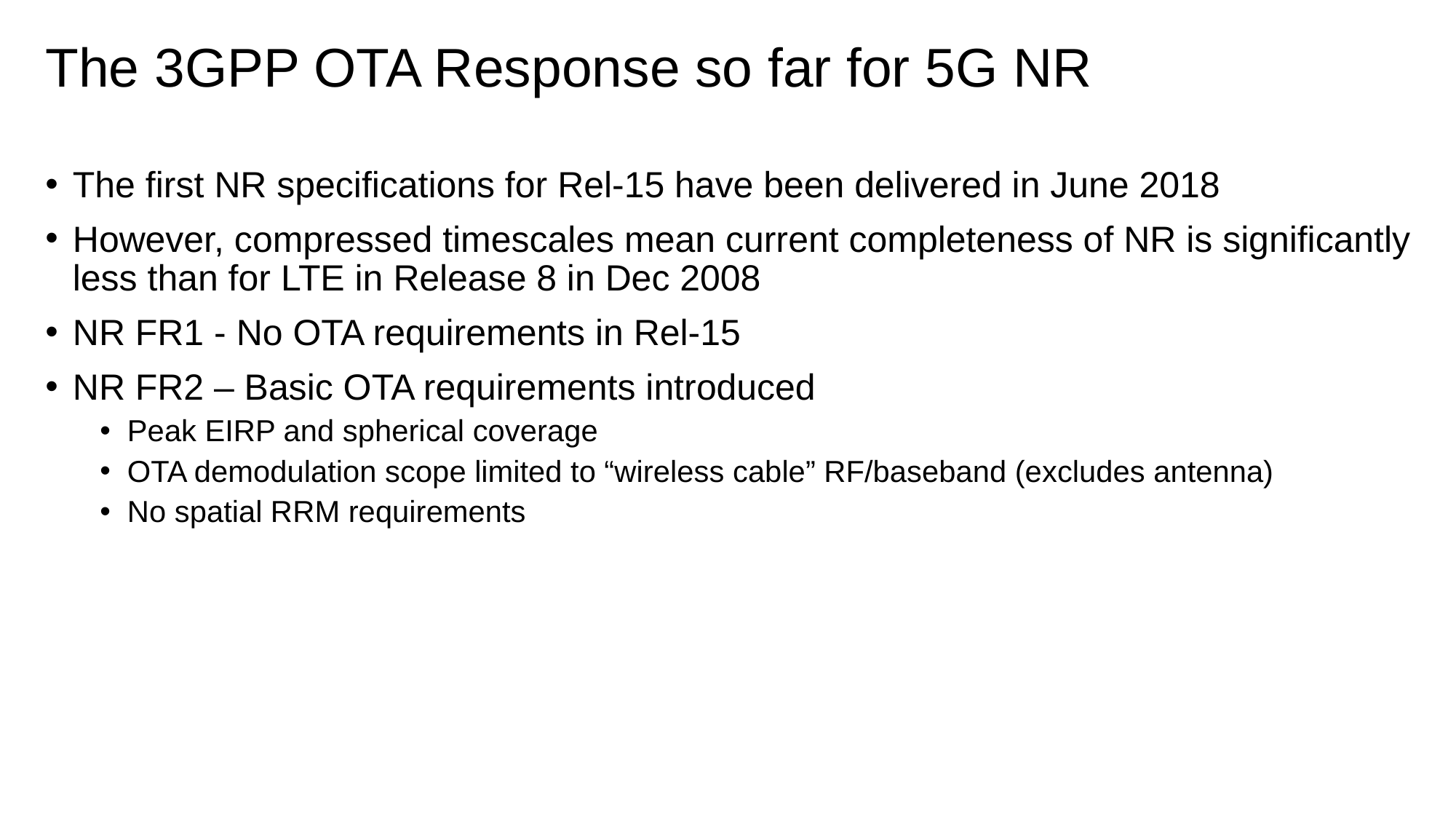

# The 3GPP OTA Response so far for 5G NR
The first NR specifications for Rel-15 have been delivered in June 2018
However, compressed timescales mean current completeness of NR is significantly less than for LTE in Release 8 in Dec 2008
NR FR1 - No OTA requirements in Rel-15
NR FR2 – Basic OTA requirements introduced
Peak EIRP and spherical coverage
OTA demodulation scope limited to “wireless cable” RF/baseband (excludes antenna)
No spatial RRM requirements